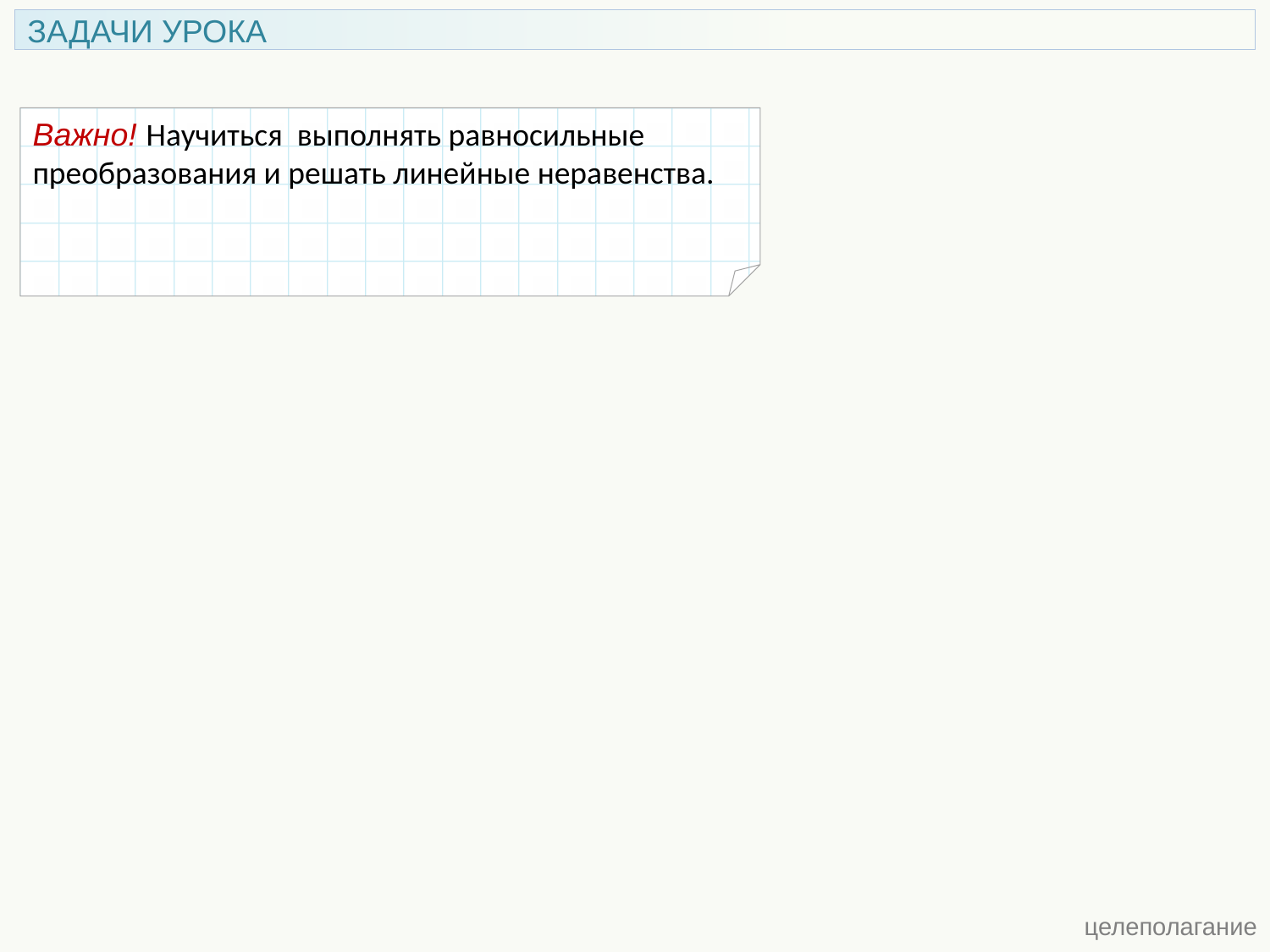

ЗАДАЧИ УРОКА

Важно! Научиться  выполнять равносильные
преобразования и решать линейные неравенства.
  целеполагание